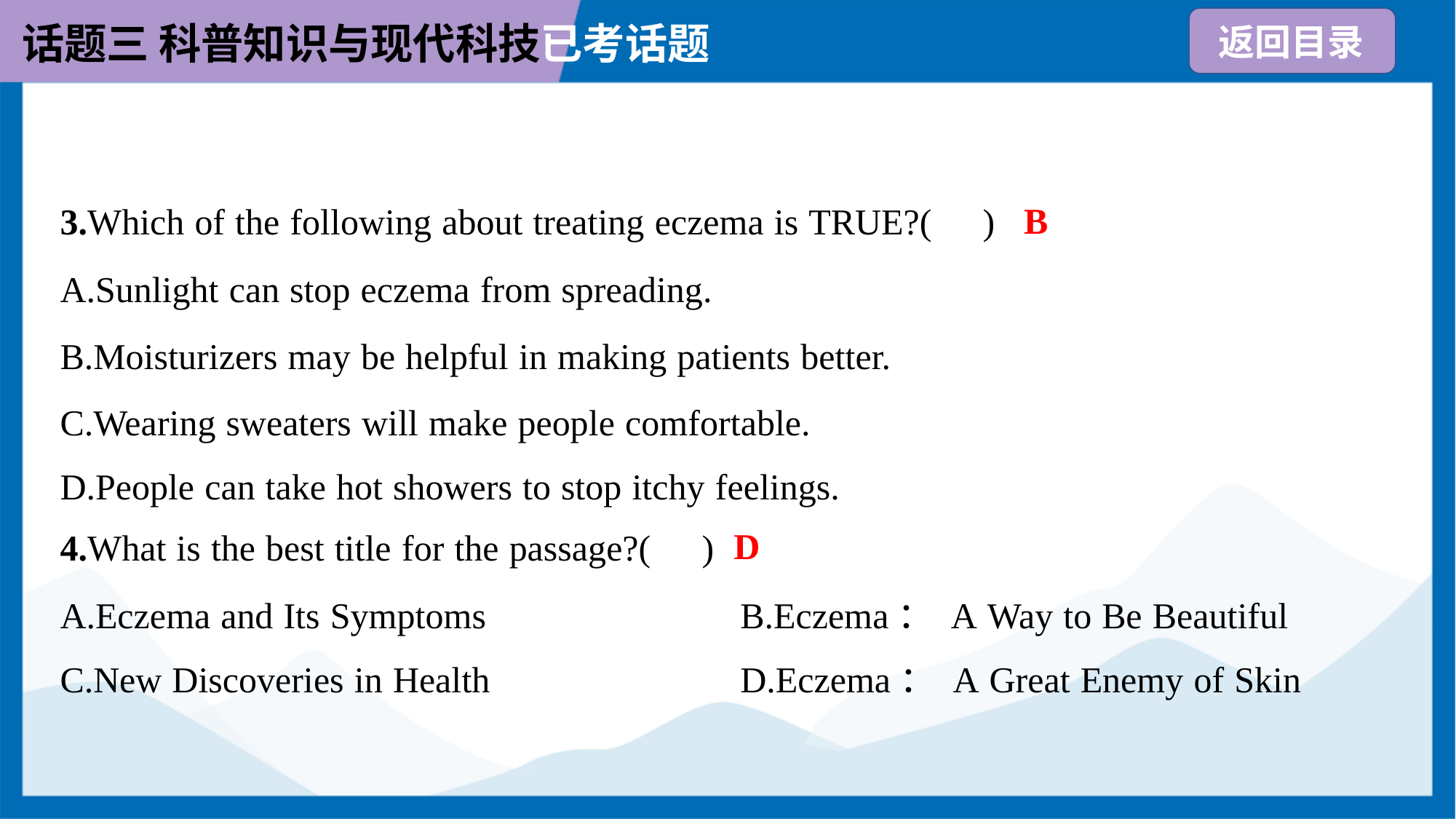

B
3.Which of the following about treating eczema is TRUE?(     )
A.Sunlight can stop eczema from spreading.
B.Moisturizers may be helpful in making patients better.
C.Wearing sweaters will make people comfortable.
D.People can take hot showers to stop itchy feelings.
D
4.What is the best title for the passage?(     )
A.Eczema and Its Symptoms	B.Eczema： A Way to Be Beautiful
C.New Discoveries in Health	D.Eczema： A Great Enemy of Skin